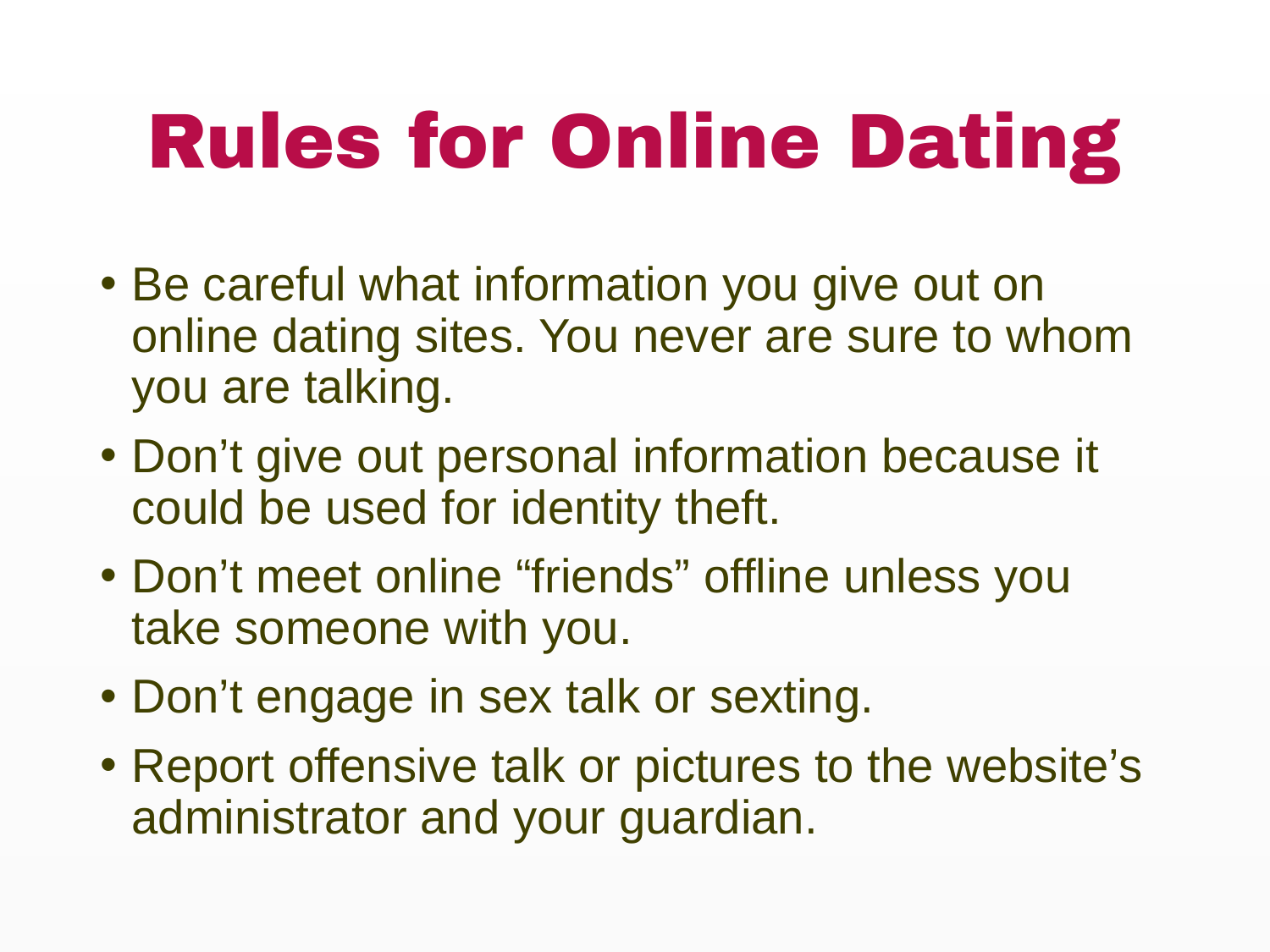

# Rules for Online Dating
Be careful what information you give out on online dating sites. You never are sure to whom you are talking.
Don’t give out personal information because it could be used for identity theft.
Don’t meet online “friends” offline unless you take someone with you.
Don’t engage in sex talk or sexting.
Report offensive talk or pictures to the website’s administrator and your guardian.